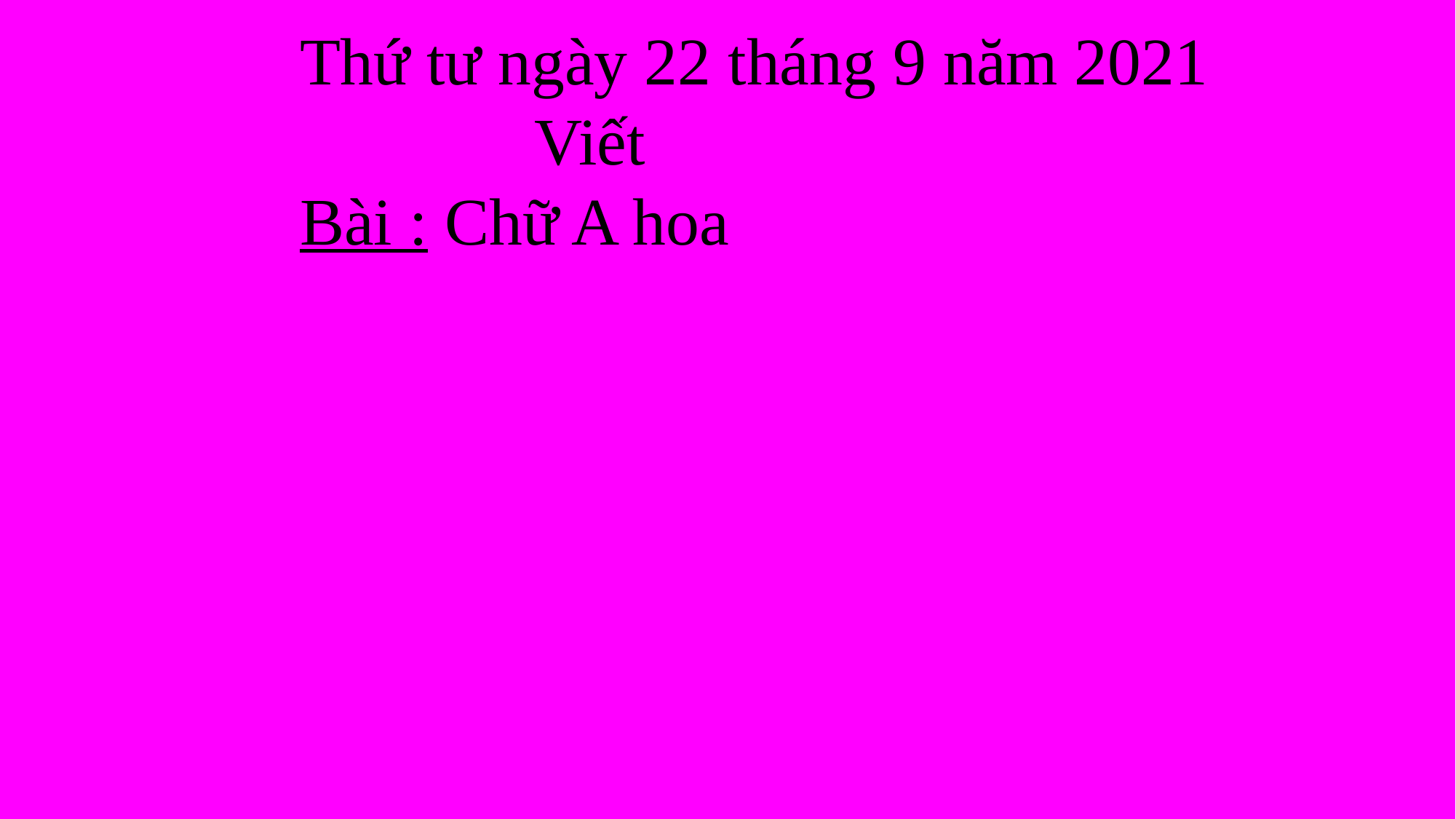

Thứ tư ngày 22 tháng 9 năm 2021
              Viết
Bài : Chữ A hoa